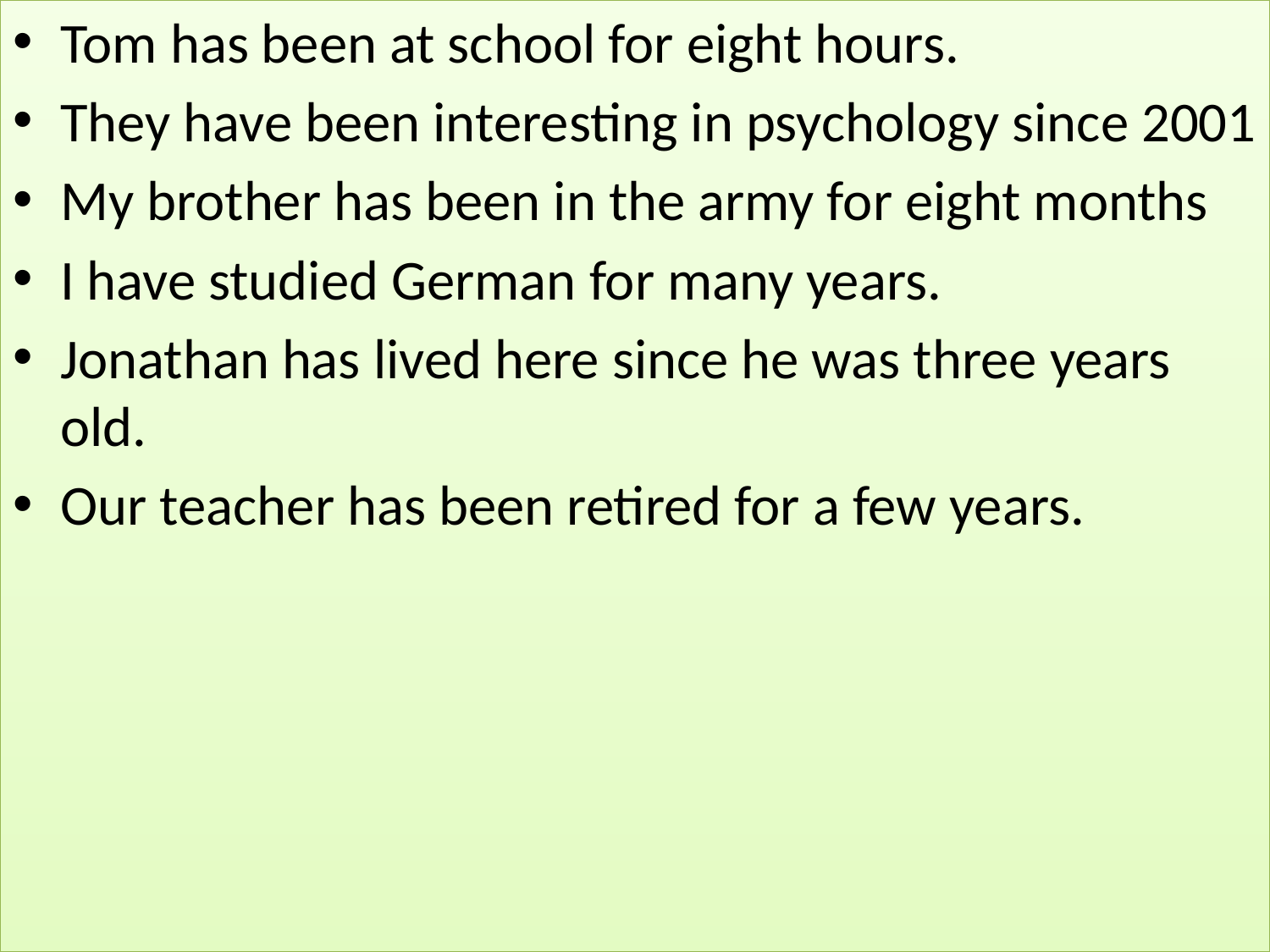

Tom has been at school for eight hours.
They have been interesting in psychology since 2001
My brother has been in the army for eight months
I have studied German for many years.
Jonathan has lived here since he was three years old.
Our teacher has been retired for a few years.